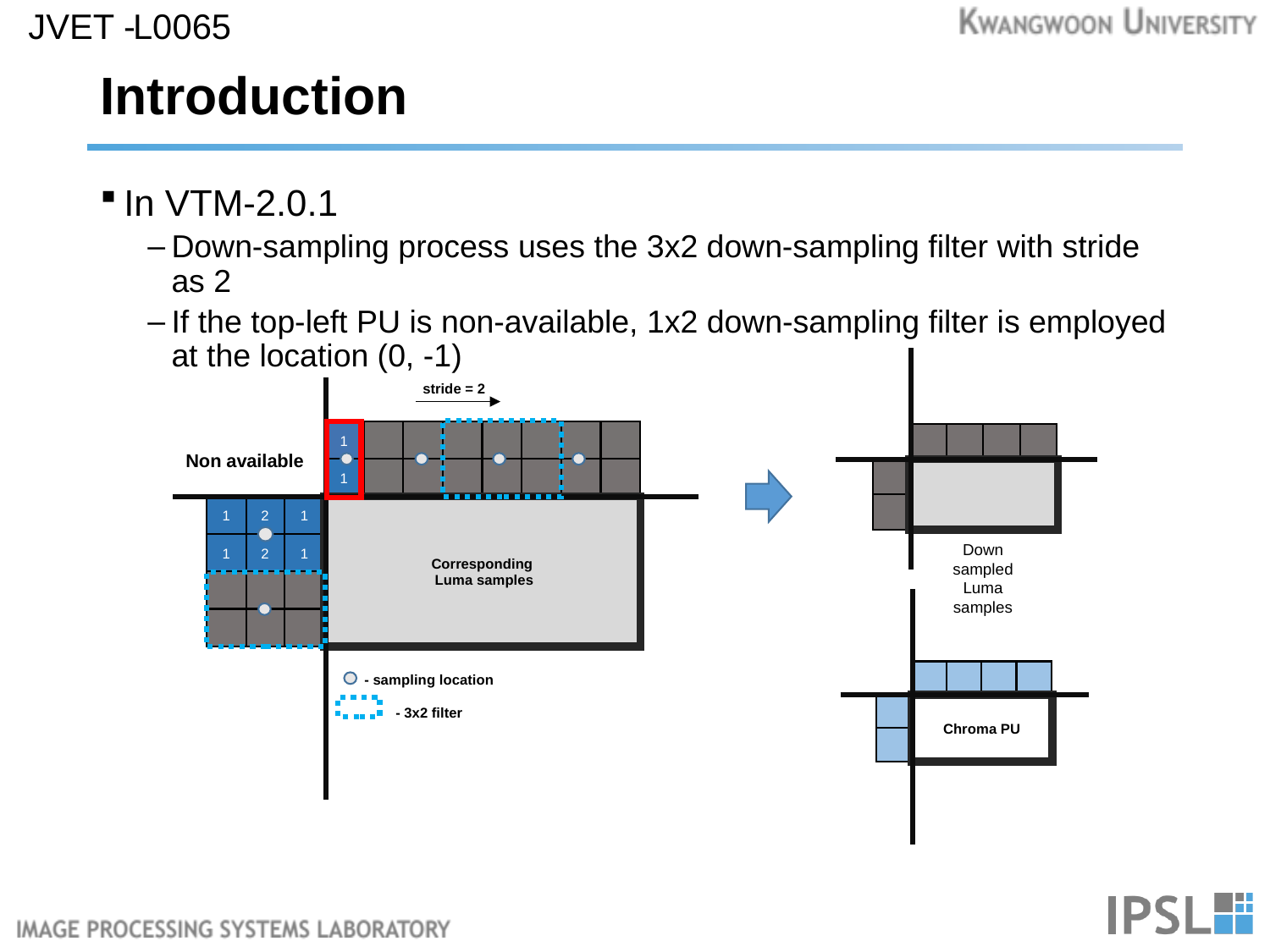

L0065
# Introduction
In VTM-2.0.1
Down-sampling process uses the 3x2 down-sampling filter with stride as 2
If the top-left PU is non-available, 1x2 down-sampling filter is employed at the location (0, -1)

stride = 2
1

1

1
2
1
Corresponding
 Luma samples

1
2
1

 - sampling location

 - 3x2 filter

Down sampled
Luma samples

Chroma PU

Non available